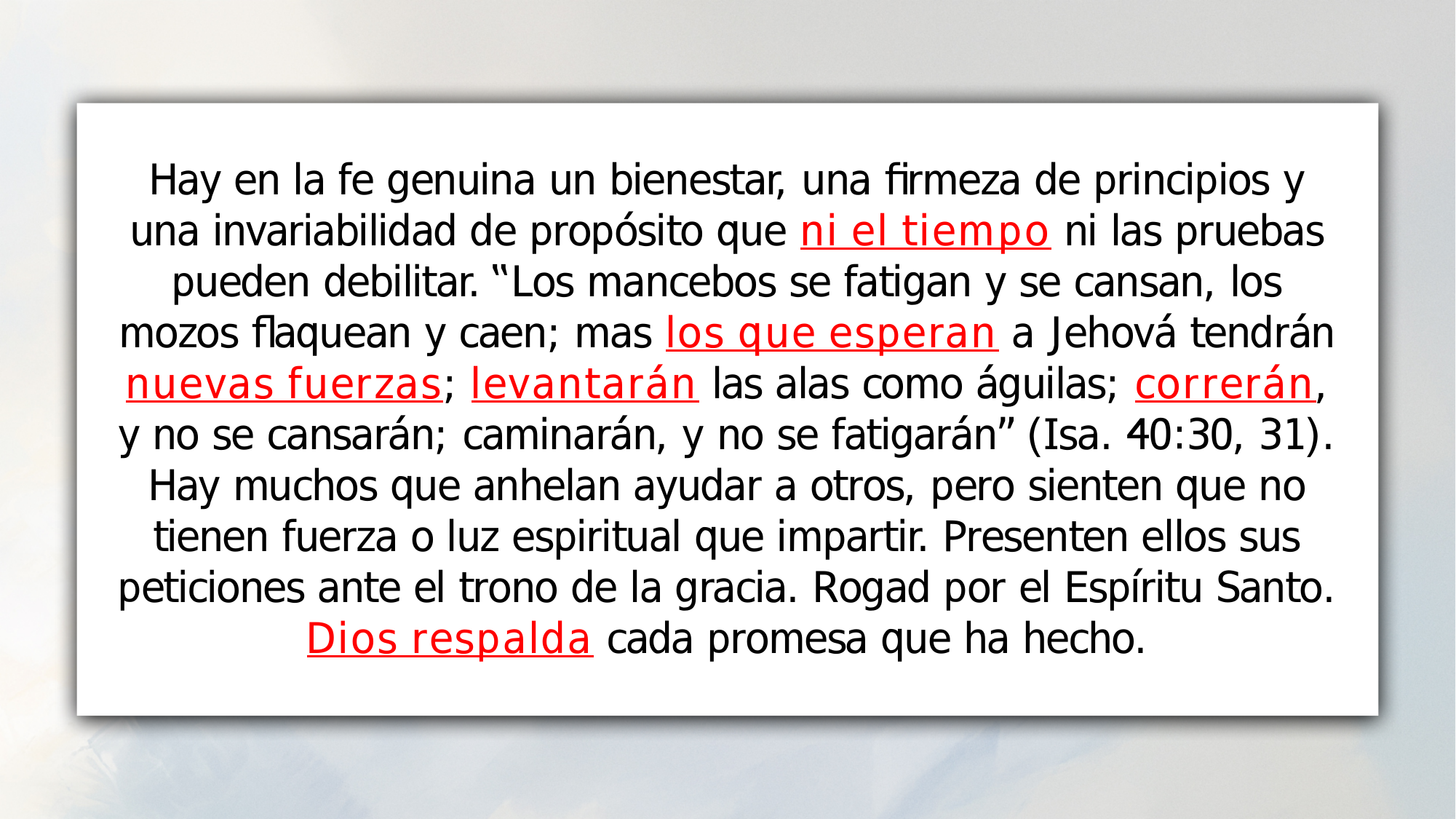

Hay en la fe genuina un bienestar, una firmeza de principios y una invariabilidad de propósito que ni el tiempo ni las pruebas pueden debilitar. “Los mancebos se fatigan y se cansan, los mozos flaquean y caen; mas los que esperan a Jehová tendrán nuevas fuerzas; levantarán las alas como águilas; correrán, y no se cansarán; caminarán, y no se fatigarán” (Isa. 40:30, 31).
Hay muchos que anhelan ayudar a otros, pero sienten que no tienen fuerza o luz espiritual que impartir. Presenten ellos sus peticiones ante el trono de la gracia. Rogad por el Espíritu Santo. Dios respalda cada promesa que ha hecho.